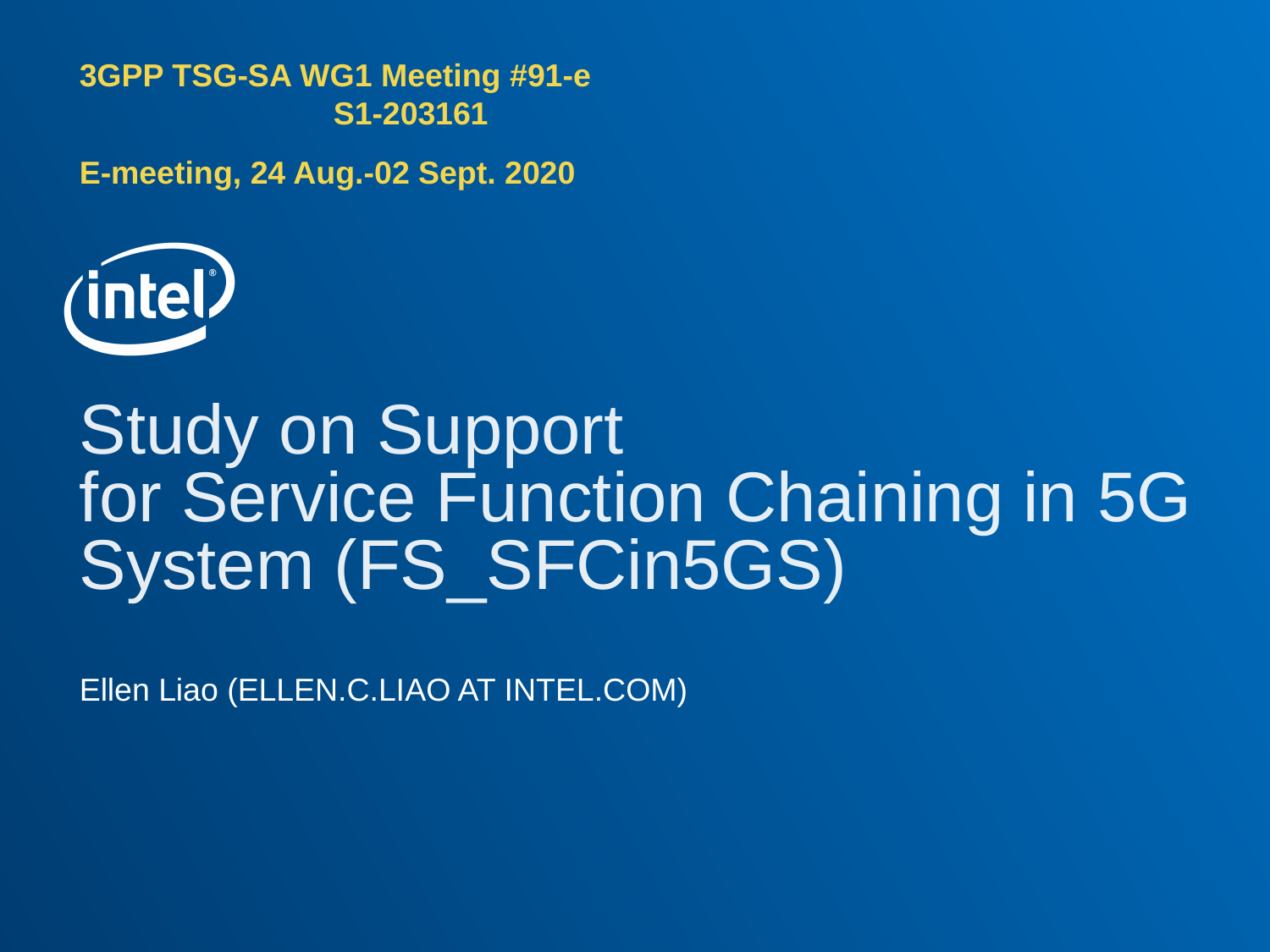

3GPP TSG-SA WG1 Meeting #91-e						S1-203161
E-meeting, 24 Aug.-02 Sept. 2020
# Study on Support for Service Function Chaining in 5G System (FS_SFCin5GS)
Ellen Liao (ELLEN.C.LIAO AT INTEL.COM)